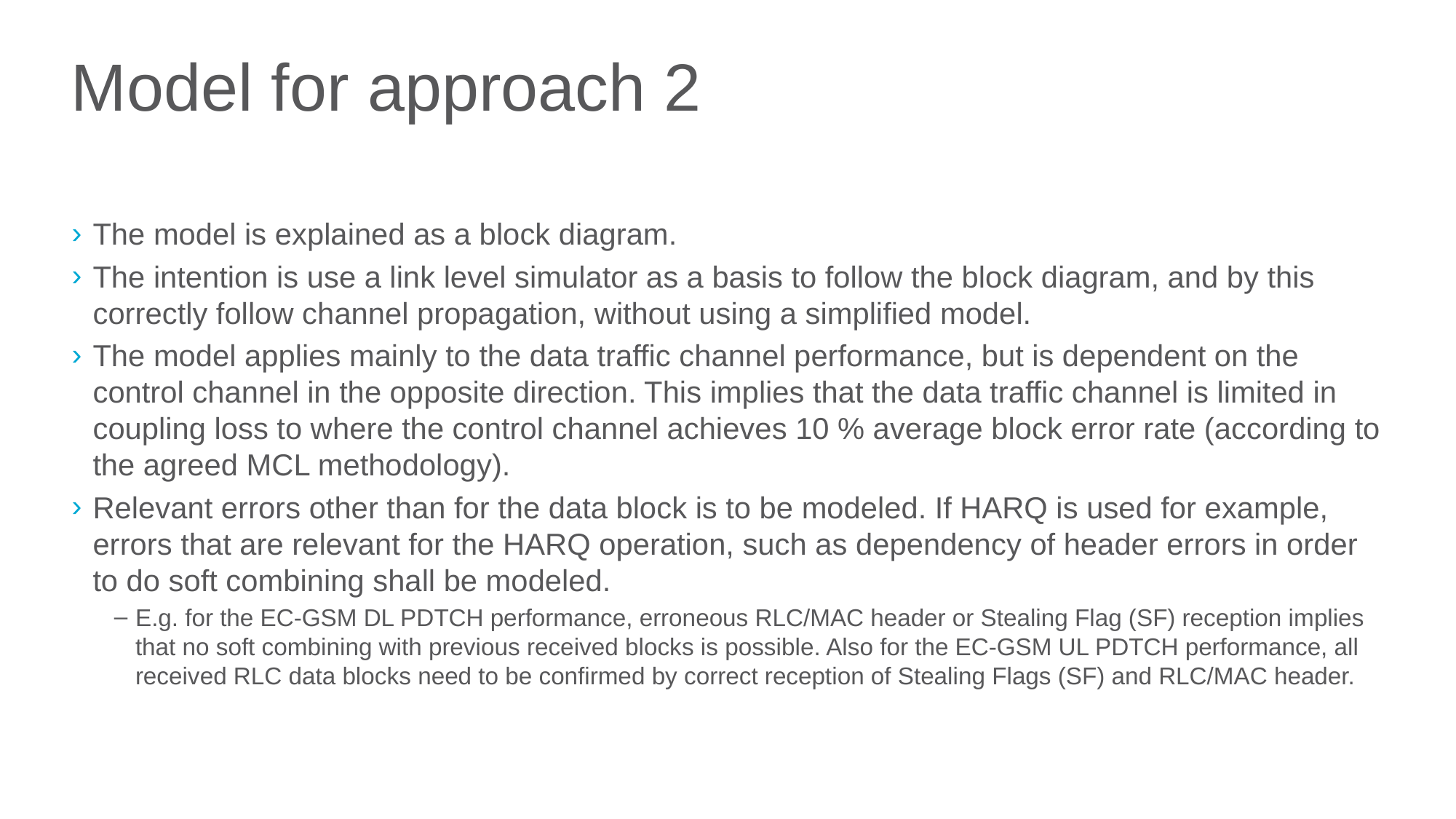

# Model for approach 2
The model is explained as a block diagram.
The intention is use a link level simulator as a basis to follow the block diagram, and by this correctly follow channel propagation, without using a simplified model.
The model applies mainly to the data traffic channel performance, but is dependent on the control channel in the opposite direction. This implies that the data traffic channel is limited in coupling loss to where the control channel achieves 10 % average block error rate (according to the agreed MCL methodology).
Relevant errors other than for the data block is to be modeled. If HARQ is used for example, errors that are relevant for the HARQ operation, such as dependency of header errors in order to do soft combining shall be modeled.
E.g. for the EC-GSM DL PDTCH performance, erroneous RLC/MAC header or Stealing Flag (SF) reception implies that no soft combining with previous received blocks is possible. Also for the EC-GSM UL PDTCH performance, all received RLC data blocks need to be confirmed by correct reception of Stealing Flags (SF) and RLC/MAC header.